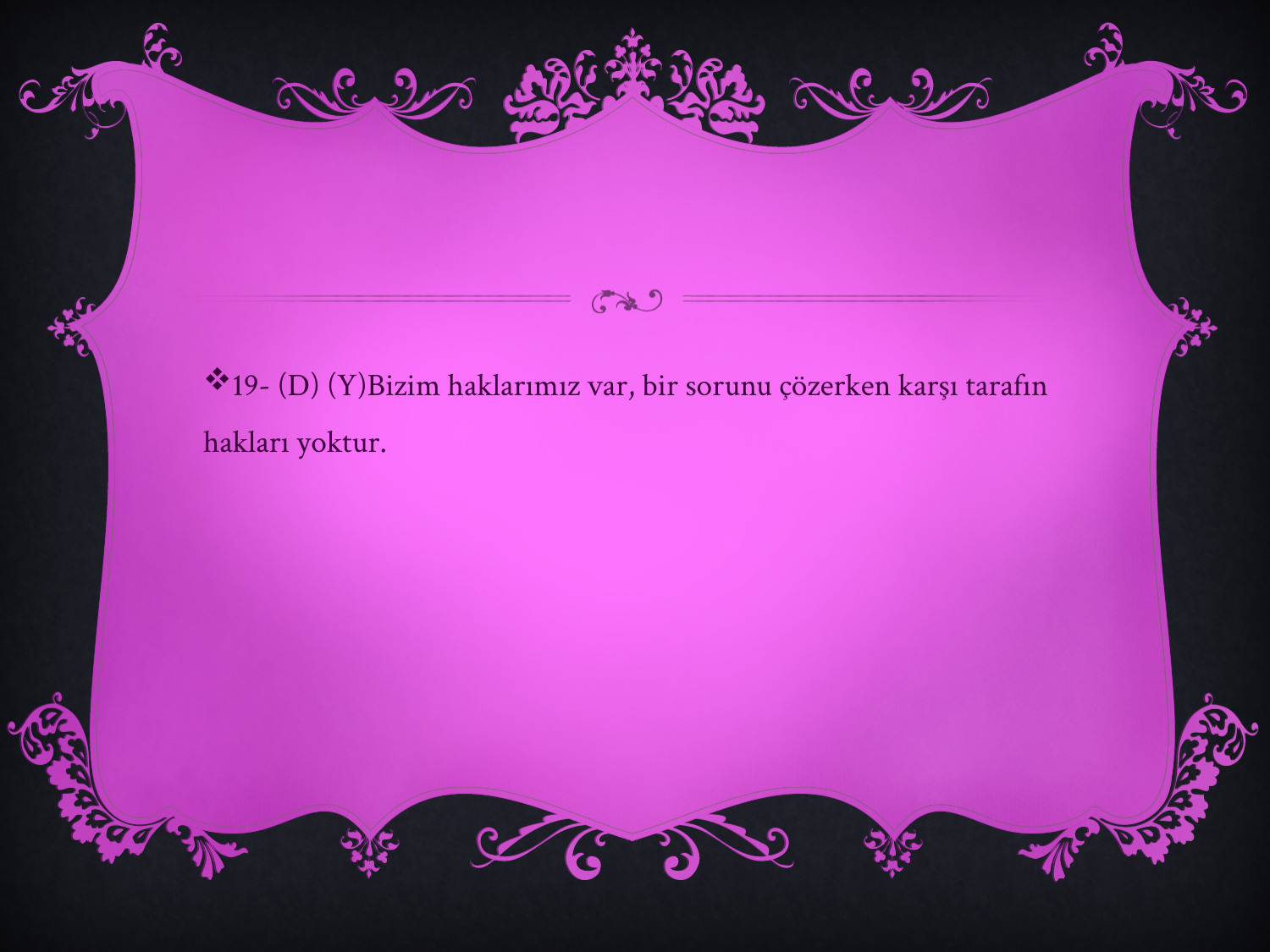

#
19- (D) (Y)Bizim haklarımız var, bir sorunu çözerken karşı tarafın hakları yoktur.